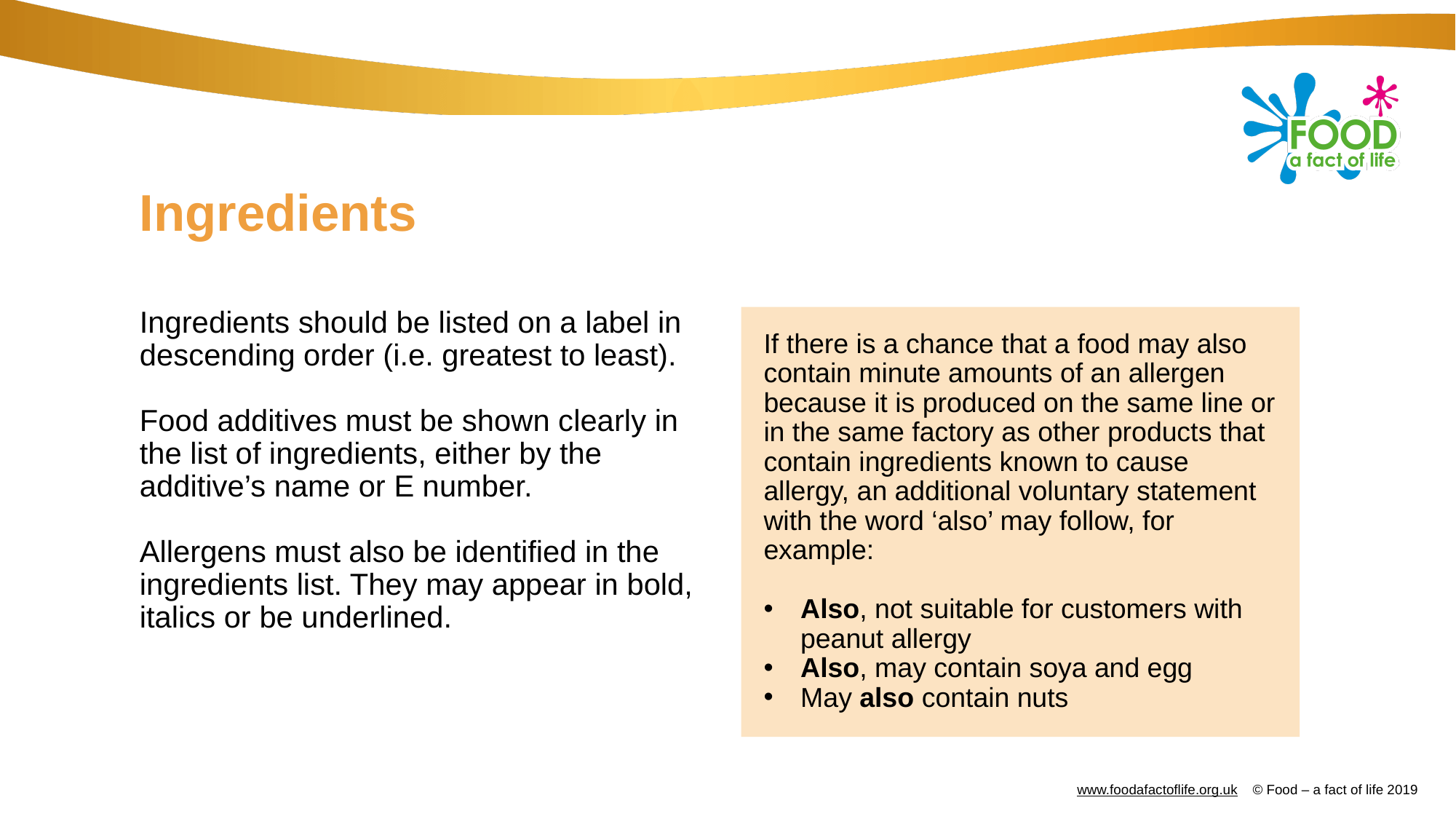

# Ingredients
Ingredients should be listed on a label in descending order (i.e. greatest to least).

Food additives must be shown clearly in the list of ingredients, either by the additive’s name or E number.

Allergens must also be identified in the ingredients list. They may appear in bold, italics or be underlined.

If there is a chance that a food may also contain minute amounts of an allergen because it is produced on the same line or in the same factory as other products that contain ingredients known to cause allergy, an additional voluntary statement with the word ‘also’ may follow, for example:

Also, not suitable for customers with peanut allergy
Also, may contain soya and egg
May also contain nuts